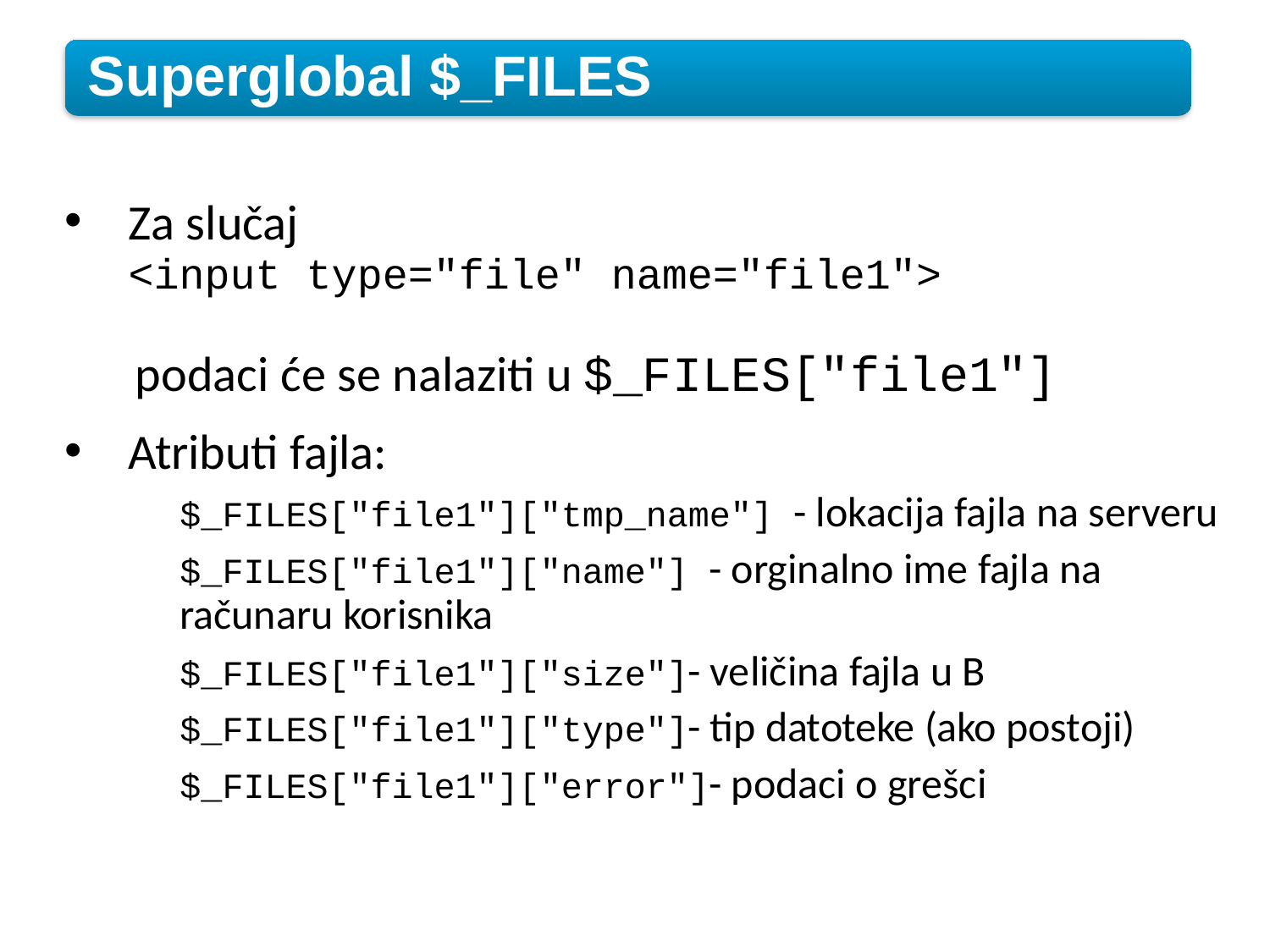

Superglobal $_FILES
Za slučaj
<input type="file" name="file1">

podaci će se nalaziti u $_FILES["file1"]

Atributi fajla:
$_FILES["file1"]["tmp_name"] - lokacija fajla na serveru
$_FILES["file1"]["name"] - orginalno ime fajla na
računaru korisnika
$_FILES["file1"]["size"]- veličina fajla u B
$_FILES["file1"]["type"]- tip datoteke (ako postoji)
$_FILES["file1"]["error"]- podaci o grešci